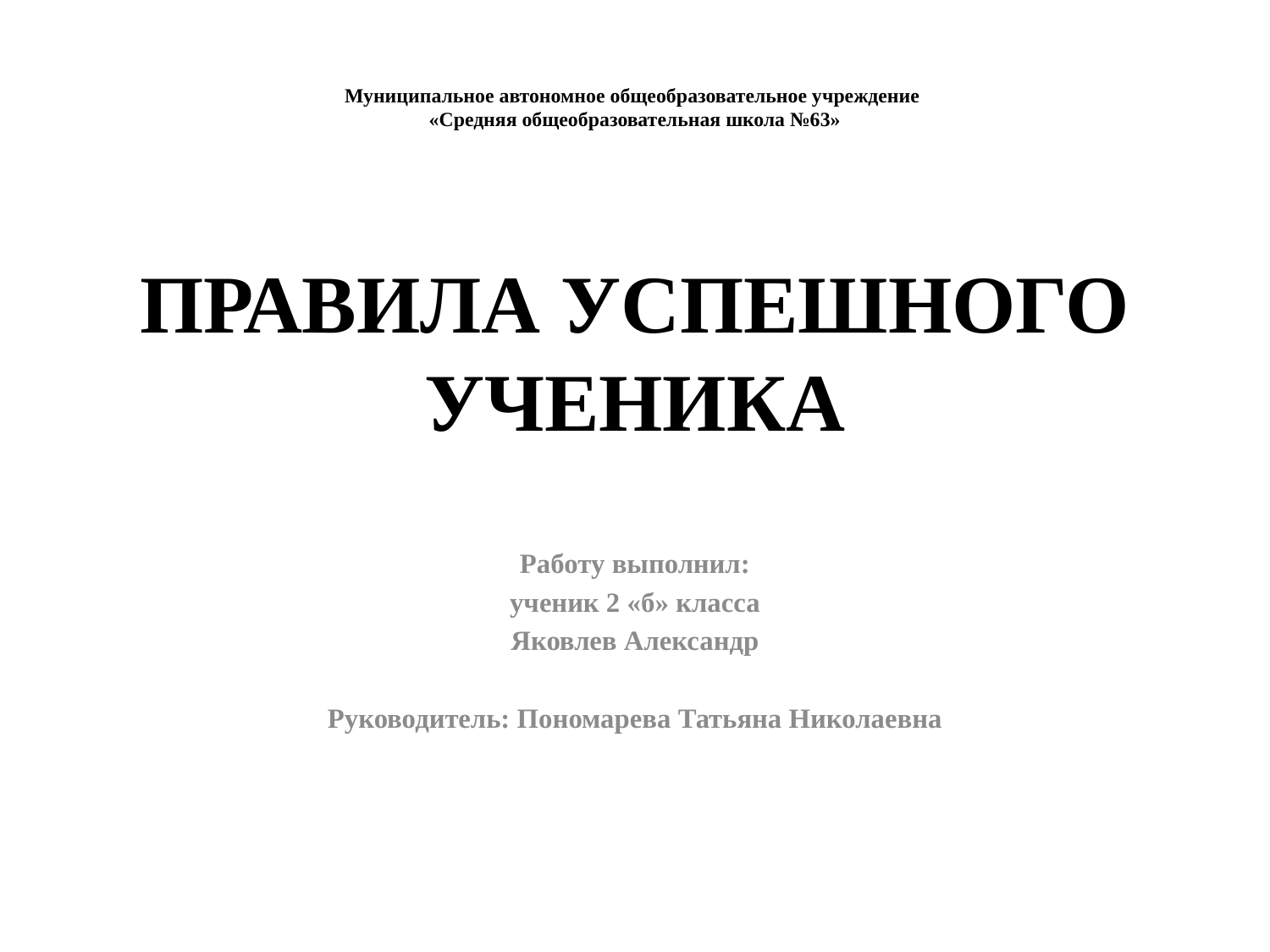

# Муниципальное автономное общеобразовательное учреждение «Средняя общеобразовательная школа №63» ПРАВИЛА УСПЕШНОГО УЧЕНИКА
Работу выполнил:
ученик 2 «б» класса
Яковлев Александр

Руководитель: Пономарева Татьяна Николаевна